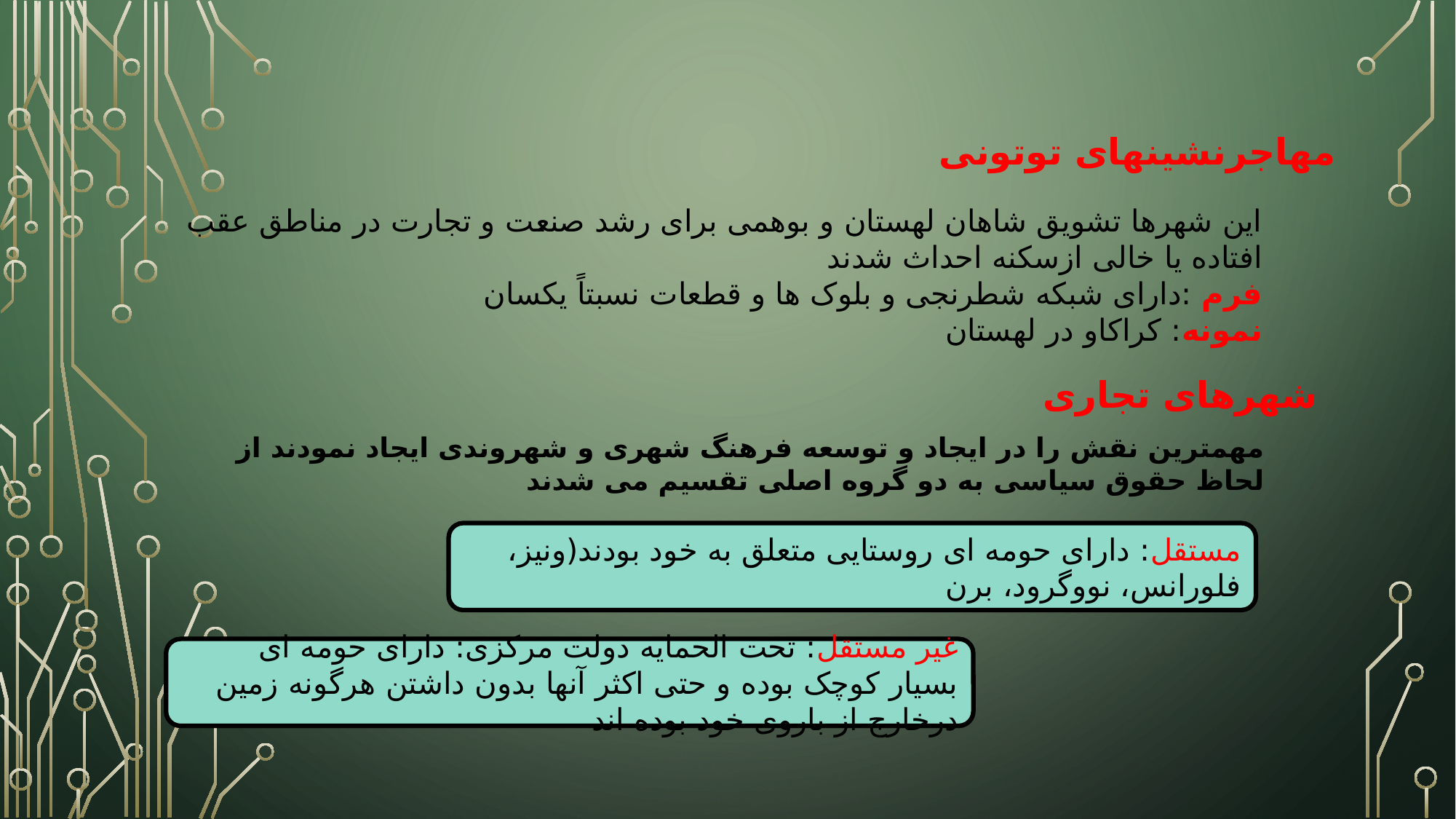

مهاجرنشینهای توتونی
#

این شهرها تشویق شاهان لهستان و بوهمی برای رشد صنعت و تجارت در مناطق عقب افتاده یا خالی ازسکنه احداث شدند
فرم :دارای شبکه شطرنجی و بلوک ها و قطعات نسبتاً یکسان
نمونه: کراکاو در لهستان
شهرهای تجاری
مهمترین نقش را در ایجاد و توسعه فرهنگ شهری و شهروندی ایجاد نمودند از لحاظ حقوق سیاسی به دو گروه اصلی تقسیم می شدند

مستقل: دارای حومه ای روستایی متعلق به خود بودند(ونیز، فلورانس، نووگرود، برن
 غیر مستقل: تحت الحمایه دولت مرکزی: دارای حومه ای بسیار کوچک بوده و حتی اکثر آنها بدون داشتن هرگونه زمین درخارج از باروی خود بوده اند